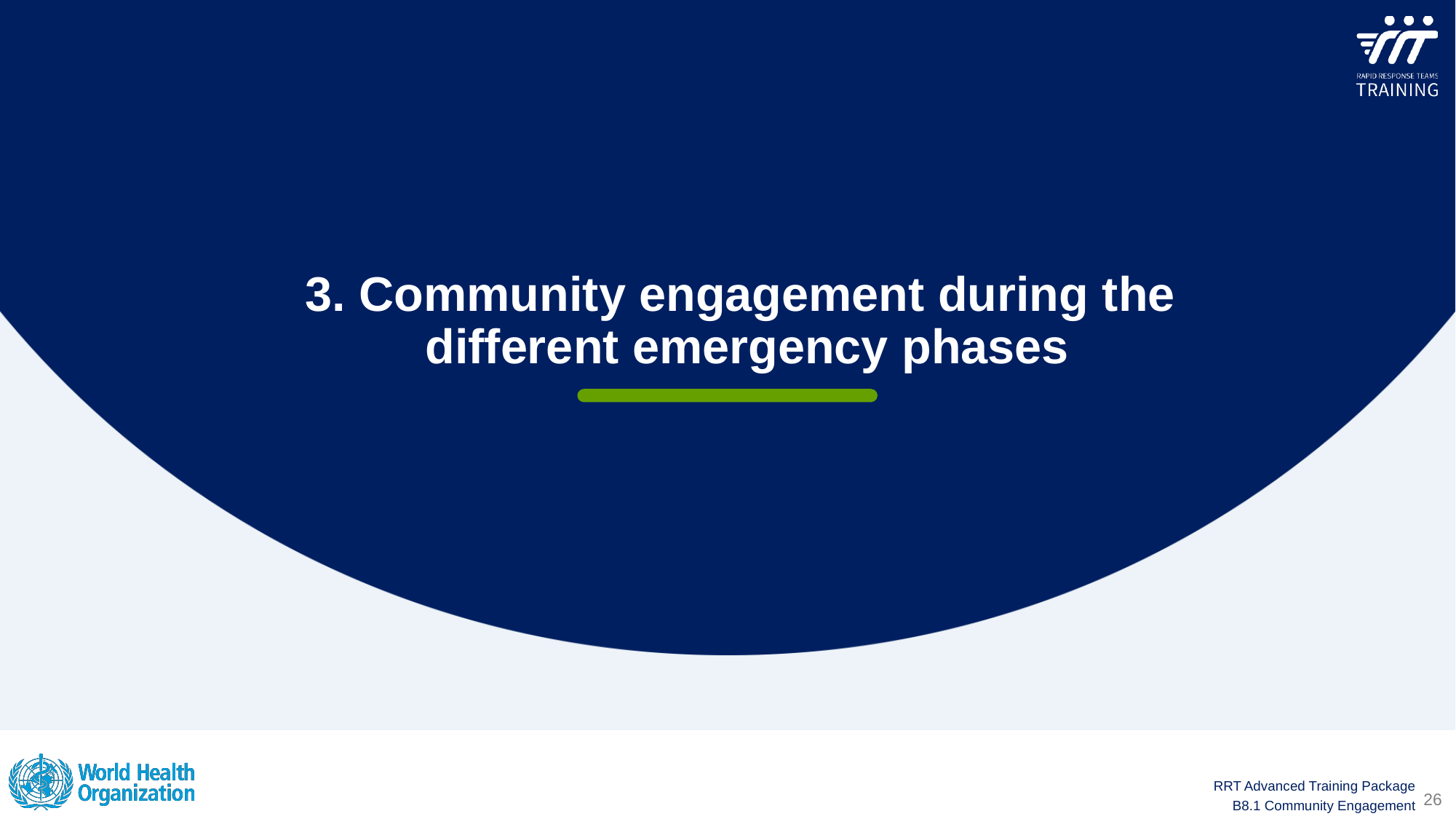

3. Community engagement during the
different emergency phases